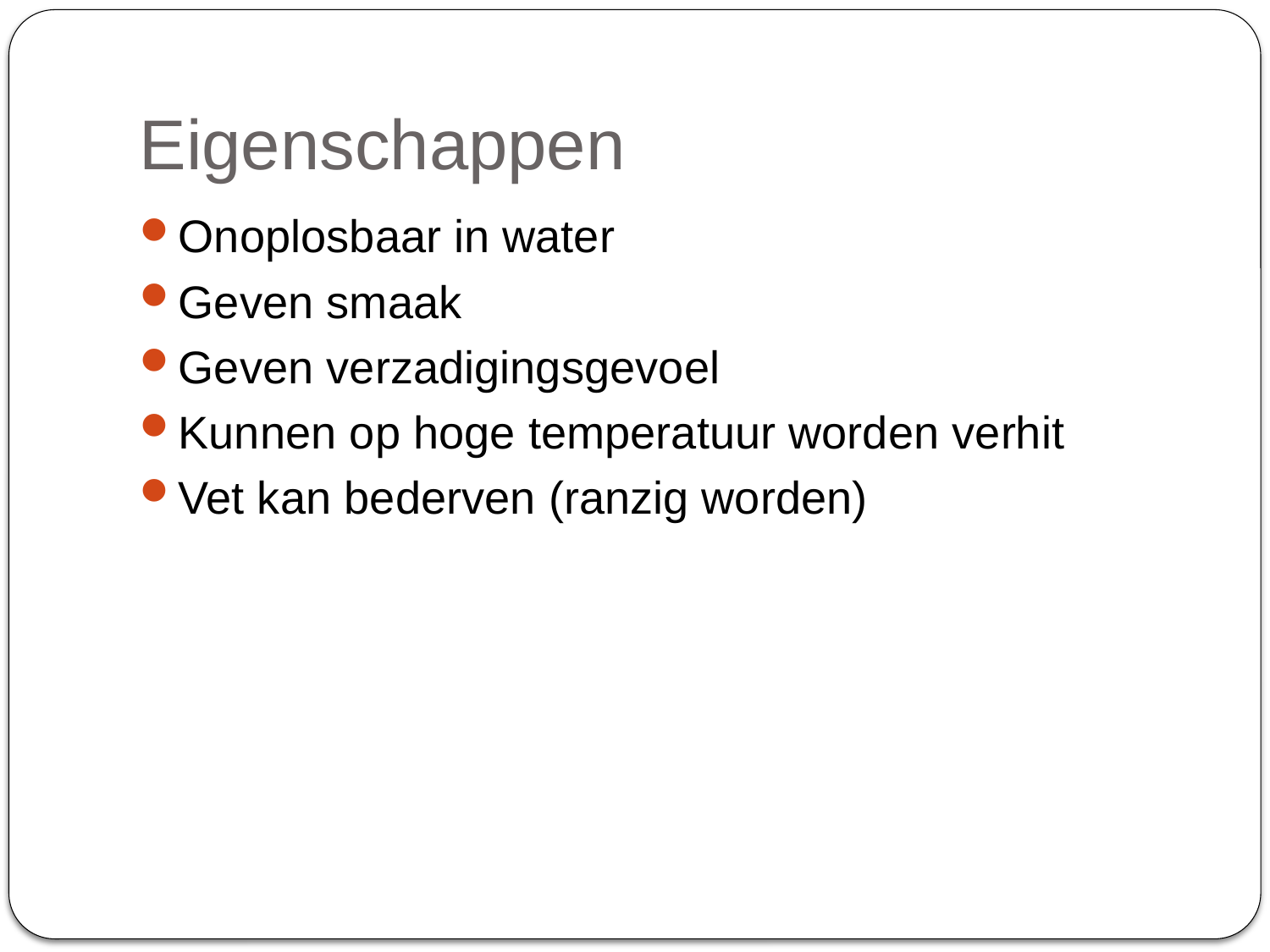

# Eigenschappen
Onoplosbaar in water
Geven smaak
Geven verzadigingsgevoel
Kunnen op hoge temperatuur worden verhit
Vet kan bederven (ranzig worden)